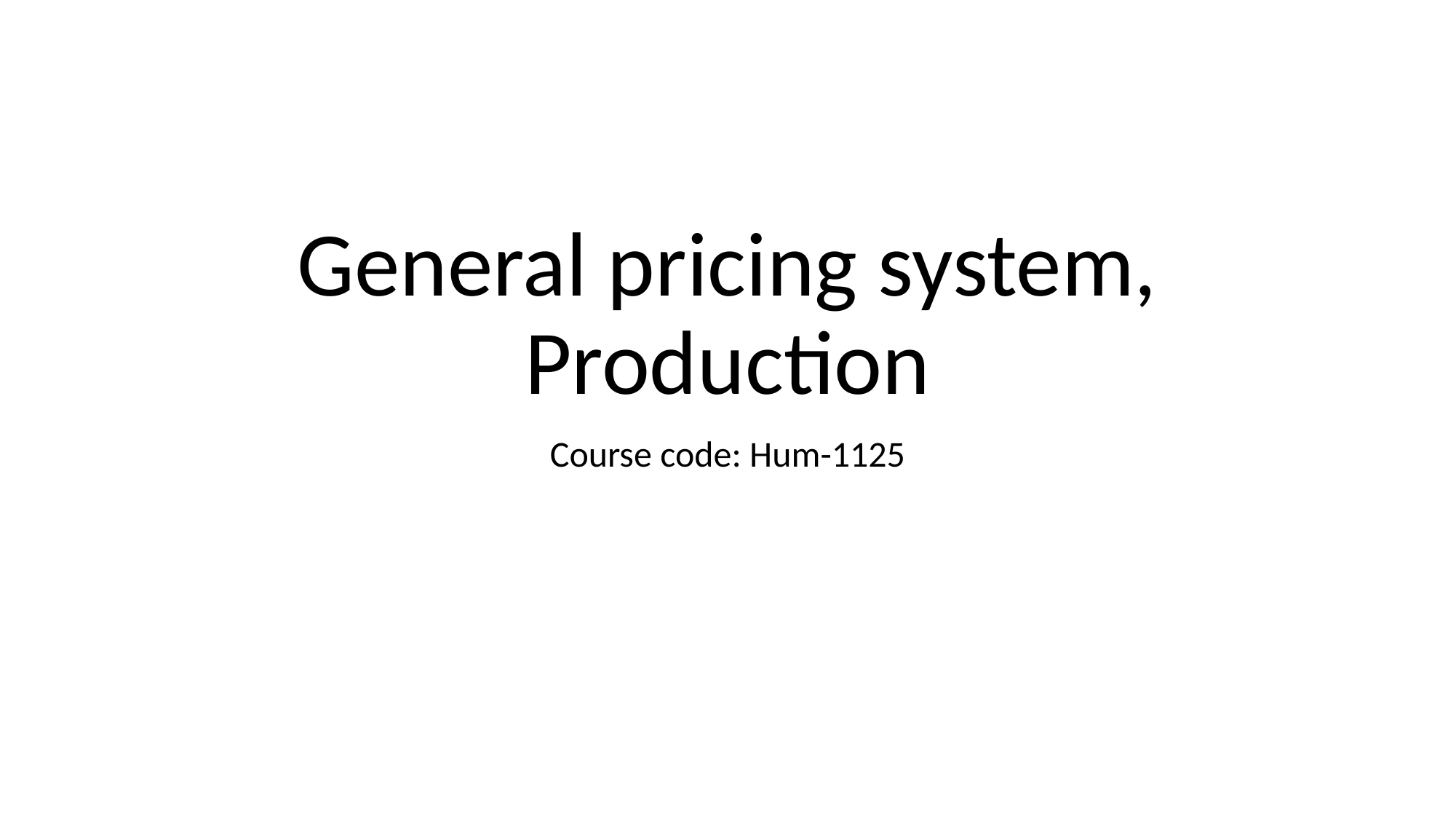

# General pricing system, Production
Course code: Hum-1125